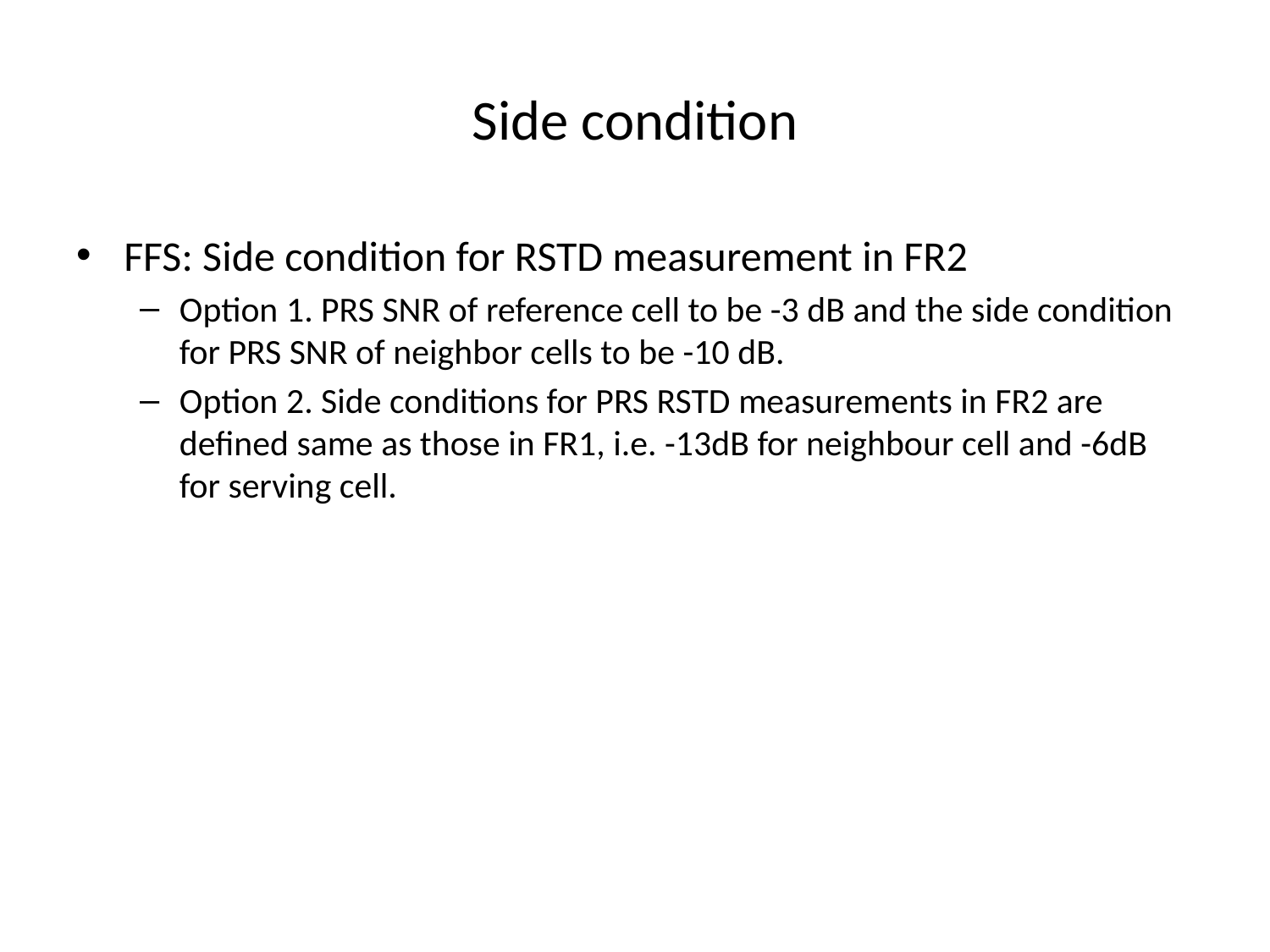

# Side condition
FFS: Side condition for RSTD measurement in FR2
Option 1. PRS SNR of reference cell to be -3 dB and the side condition for PRS SNR of neighbor cells to be -10 dB.
Option 2. Side conditions for PRS RSTD measurements in FR2 are defined same as those in FR1, i.e. -13dB for neighbour cell and -6dB for serving cell.